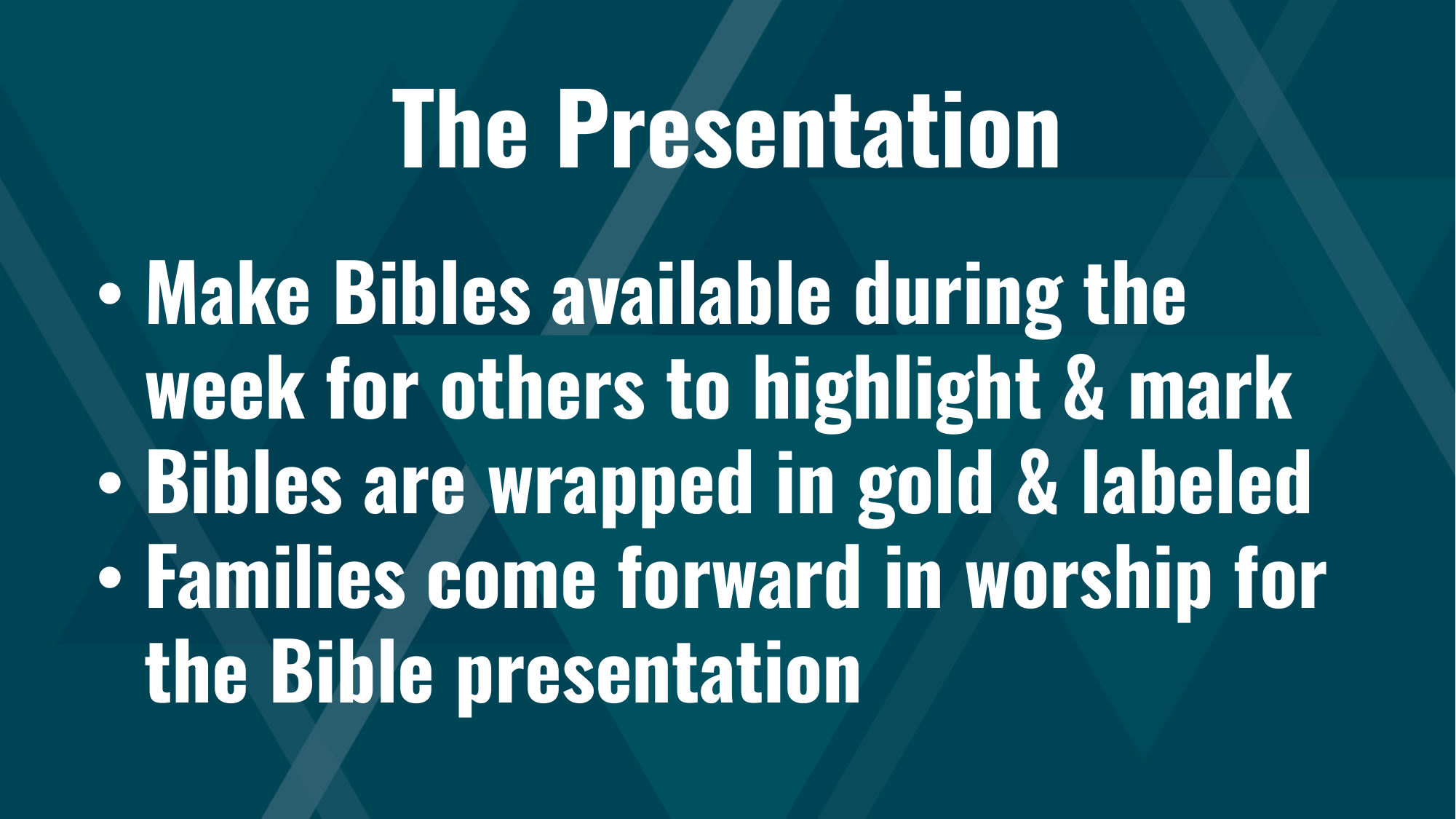

The Presentation

Make Bibles available during the week for others to highlight & mark
Bibles are wrapped in gold & labeled
Families come forward in worship for the Bible presentation